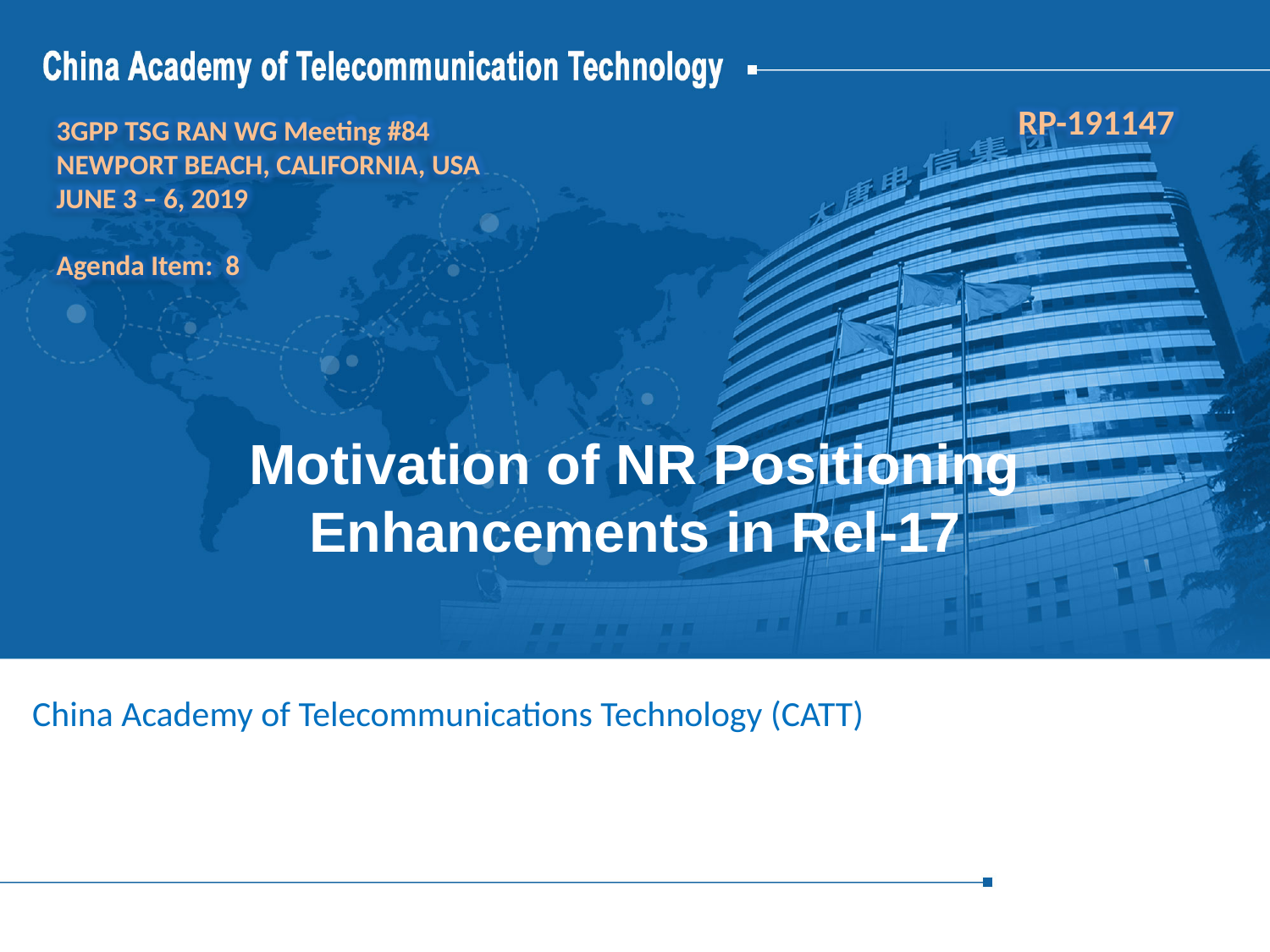

RP-191147
3GPP TSG RAN WG Meeting #84
Newport Beach, California, USA
June 3 – 6, 2019

Agenda Item:  8
# Motivation of NR Positioning Enhancements in Rel-17
China Academy of Telecommunications Technology (CATT)